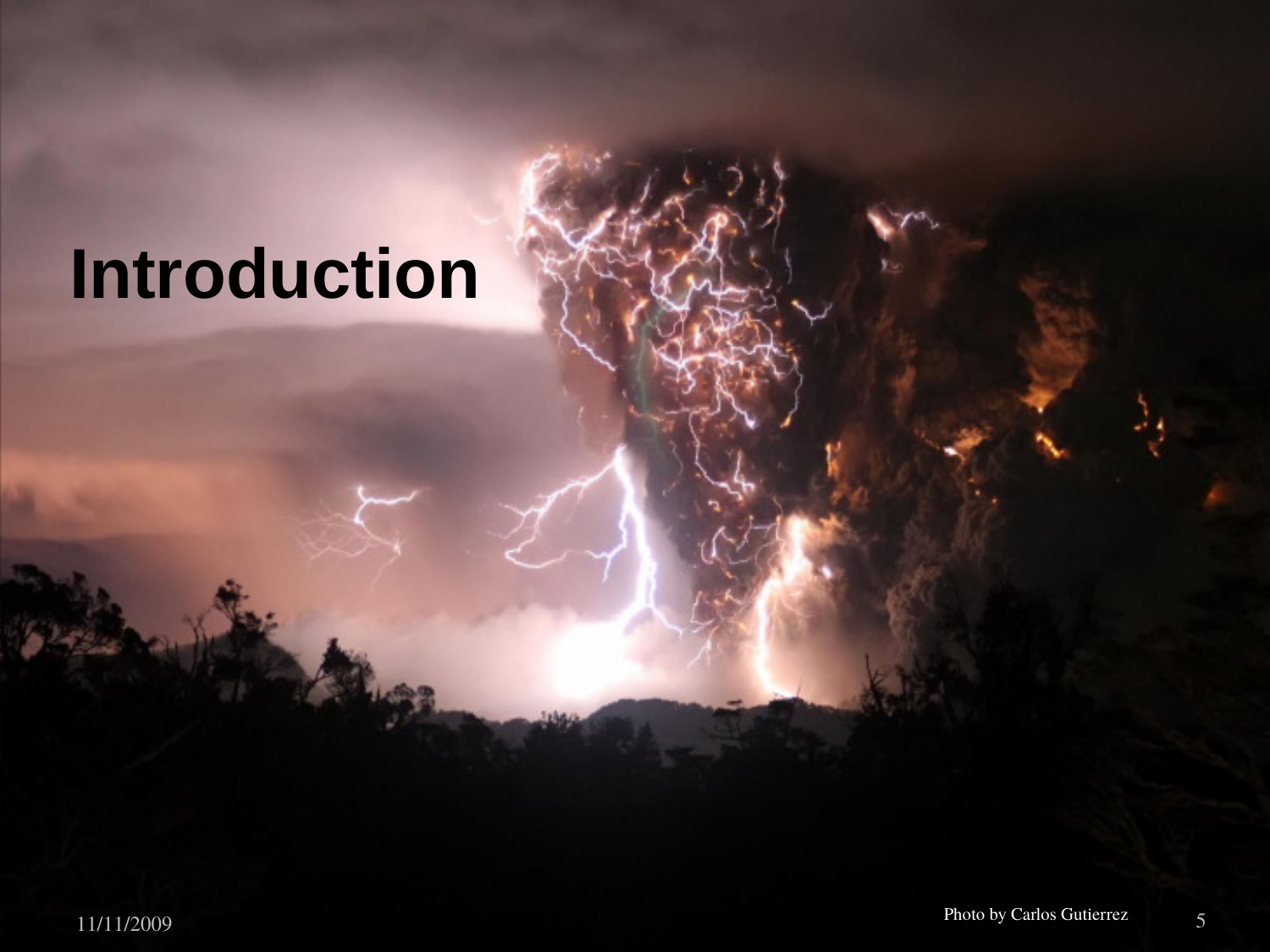

# Introduction
11/11/2009
5
Photo by Carlos Gutierrez